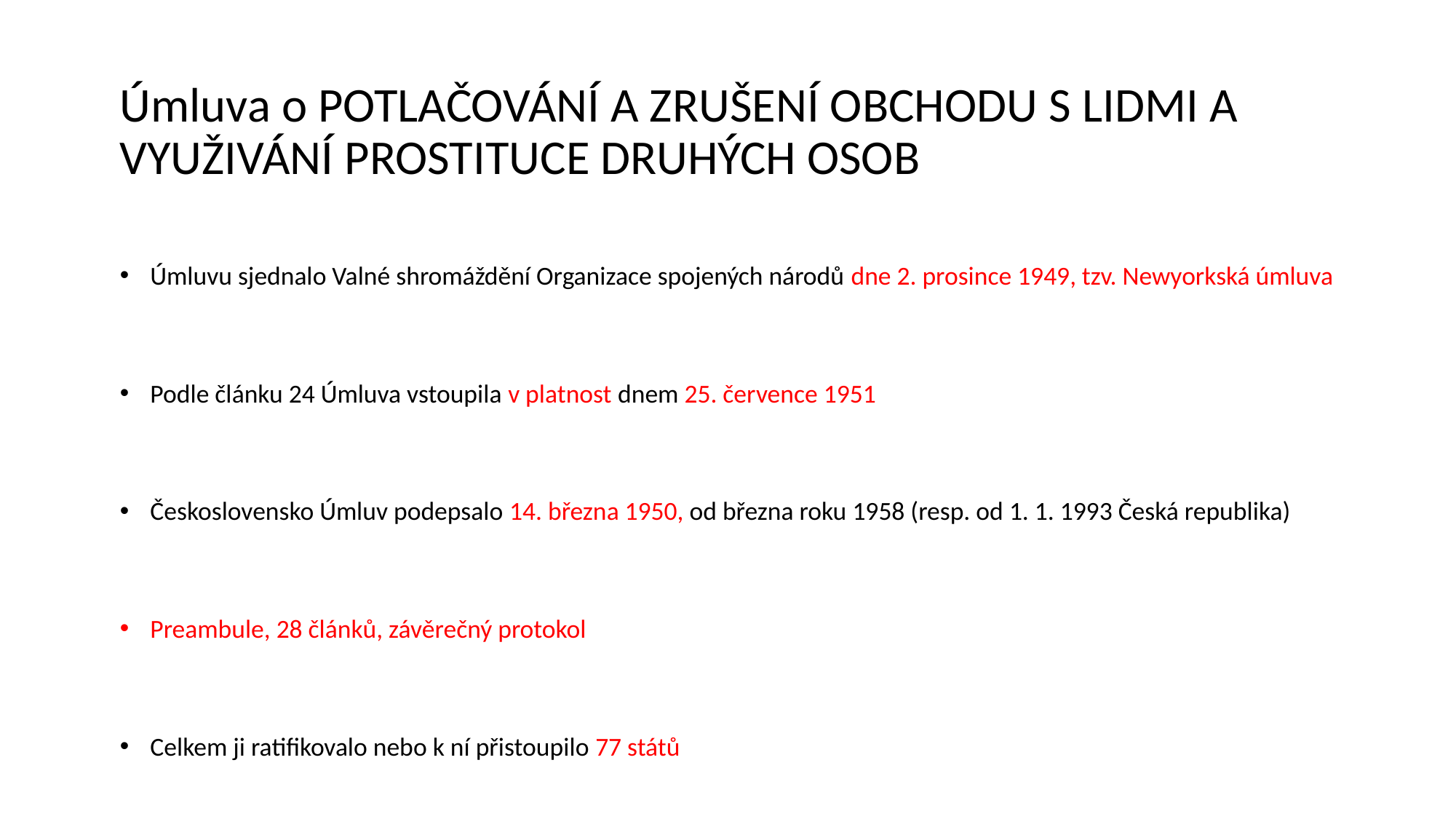

# Úmluva o POTLAČOVÁNÍ A ZRUŠENÍ OBCHODU S LIDMI A VYUŽIVÁNÍ PROSTITUCE DRUHÝCH OSOB
Úmluvu sjednalo Valné shromáždění Organizace spojených národů dne 2. prosince 1949, tzv. Newyorkská úmluva

Podle článku 24 Úmluva vstoupila v platnost dnem 25. července 1951

Československo Úmluv podepsalo 14. března 1950, od března roku 1958 (resp. od 1. 1. 1993 Česká republika)

Preambule, 28 článků, závěrečný protokol

Celkem ji ratifikovalo nebo k ní přistoupilo 77 států